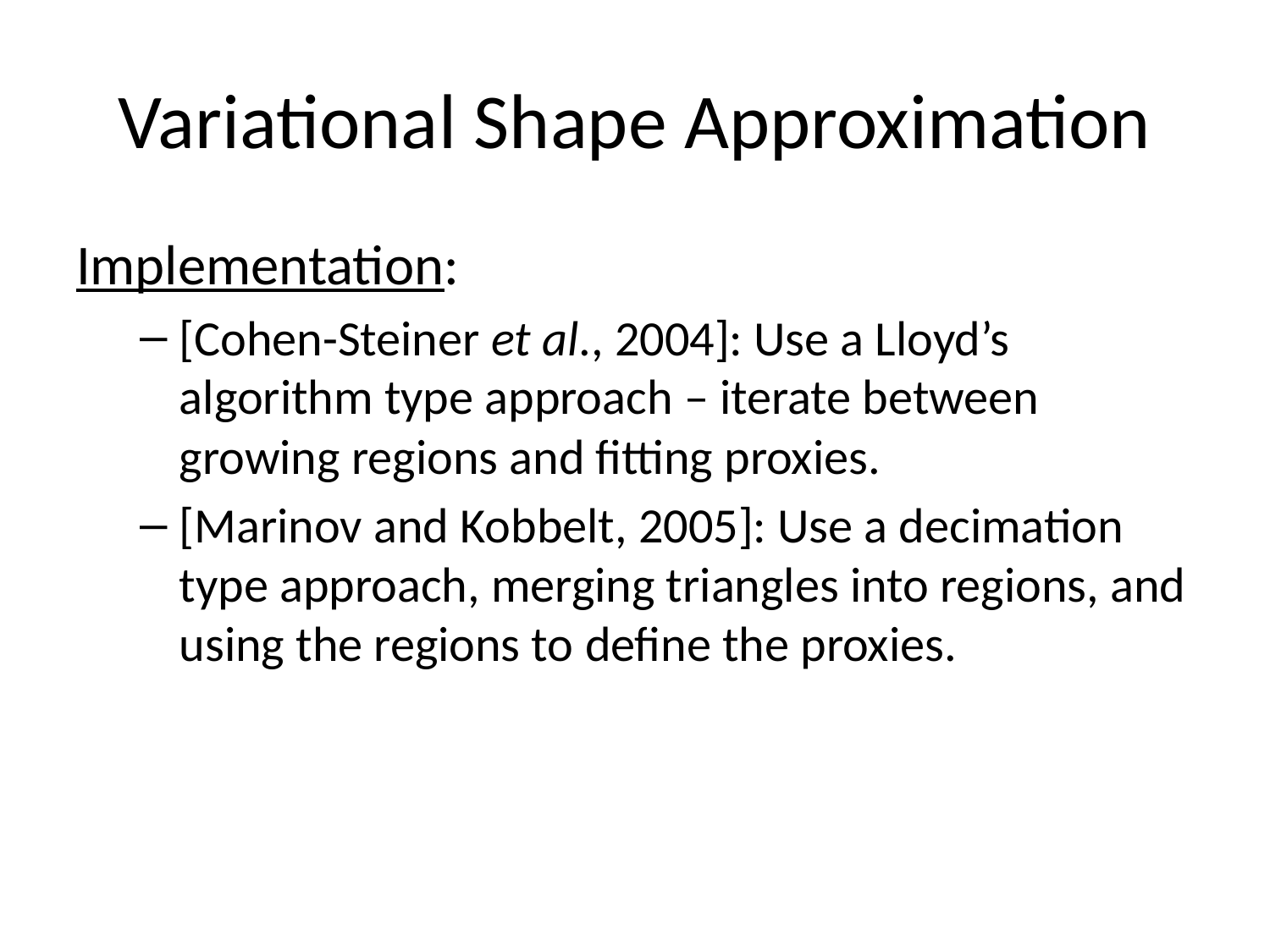

# Variational Shape Approximation
Implementation:
[Cohen-Steiner et al., 2004]: Use a Lloyd’s algorithm type approach – iterate between growing regions and fitting proxies.
[Marinov and Kobbelt, 2005]: Use a decimation type approach, merging triangles into regions, and using the regions to define the proxies.